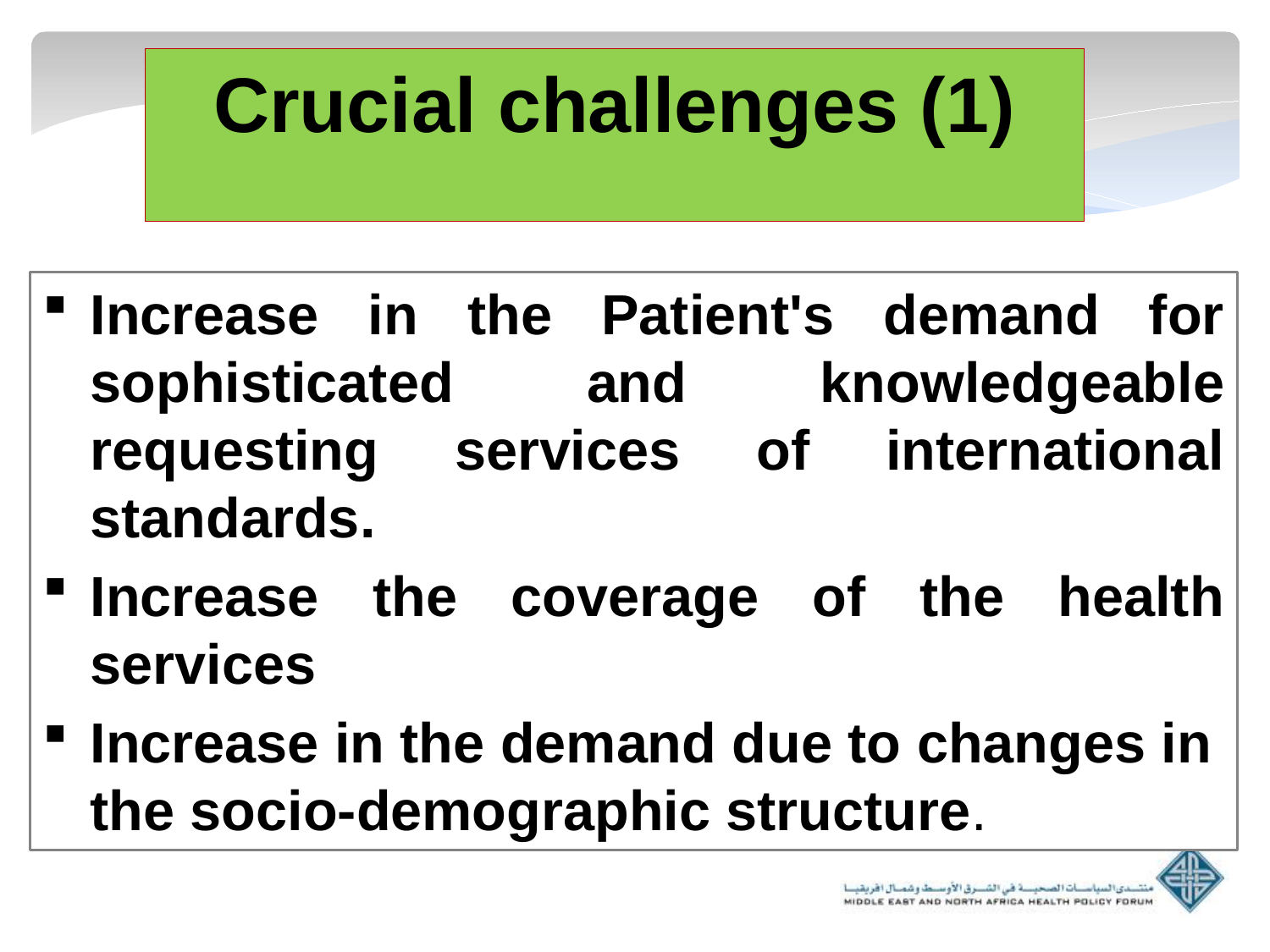

Crucial challenges (1)
Increase in the Patient's demand for sophisticated and knowledgeable requesting services of international standards.
Increase the coverage of the health services
Increase in the demand due to changes in the socio-demographic structure.